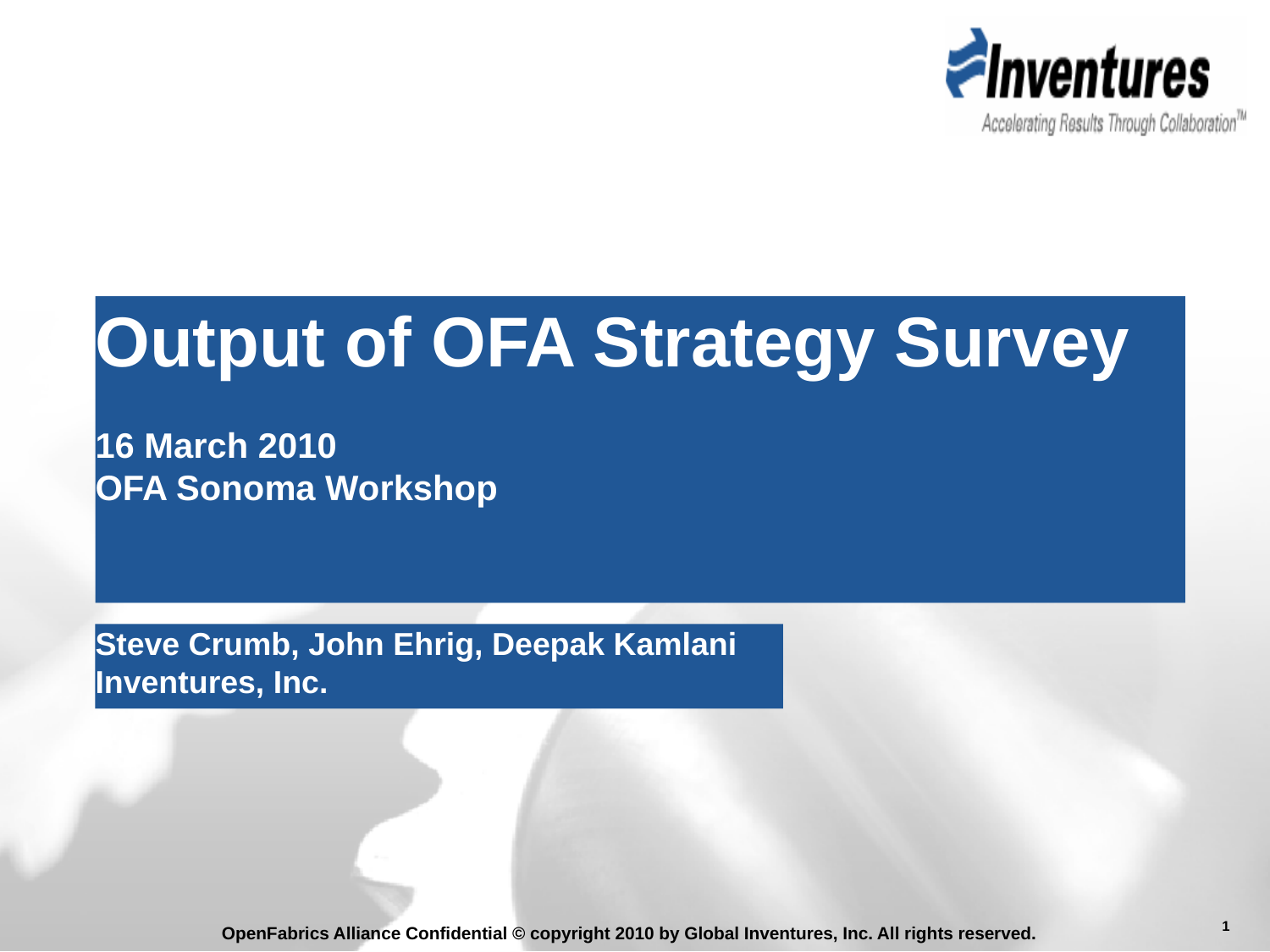

Output of OFA Strategy Survey
16 March 2010
OFA Sonoma Workshop
Steve Crumb, John Ehrig, Deepak Kamlani
Inventures, Inc.